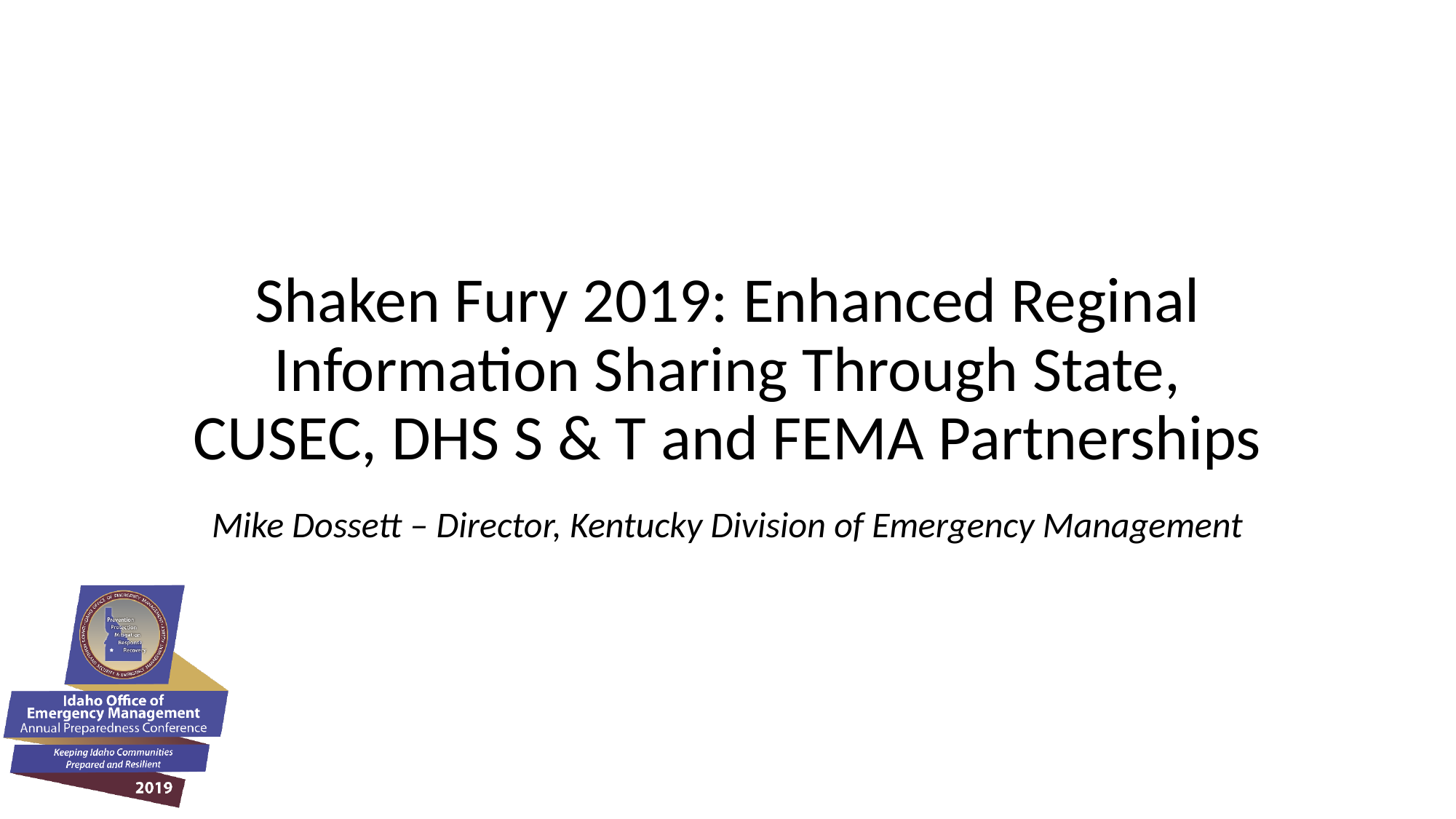

# Shaken Fury 2019: Enhanced Reginal Information Sharing Through State, CUSEC, DHS S & T and FEMA Partnerships
Mike Dossett – Director, Kentucky Division of Emergency Management